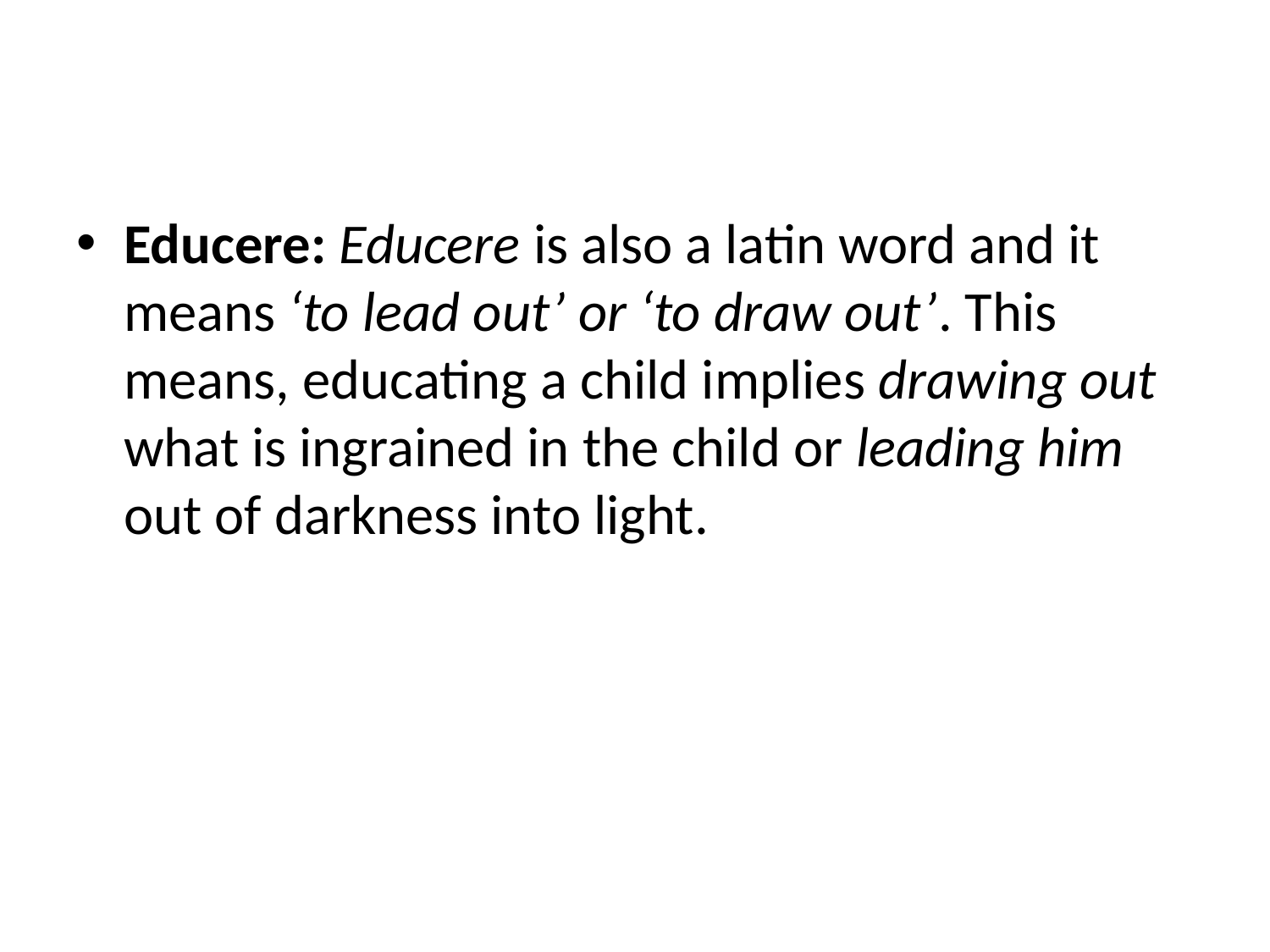

Educere: Educere is also a latin word and it means ‘to lead out’ or ‘to draw out’. This means, educating a child implies drawing out what is ingrained in the child or leading him out of darkness into light.